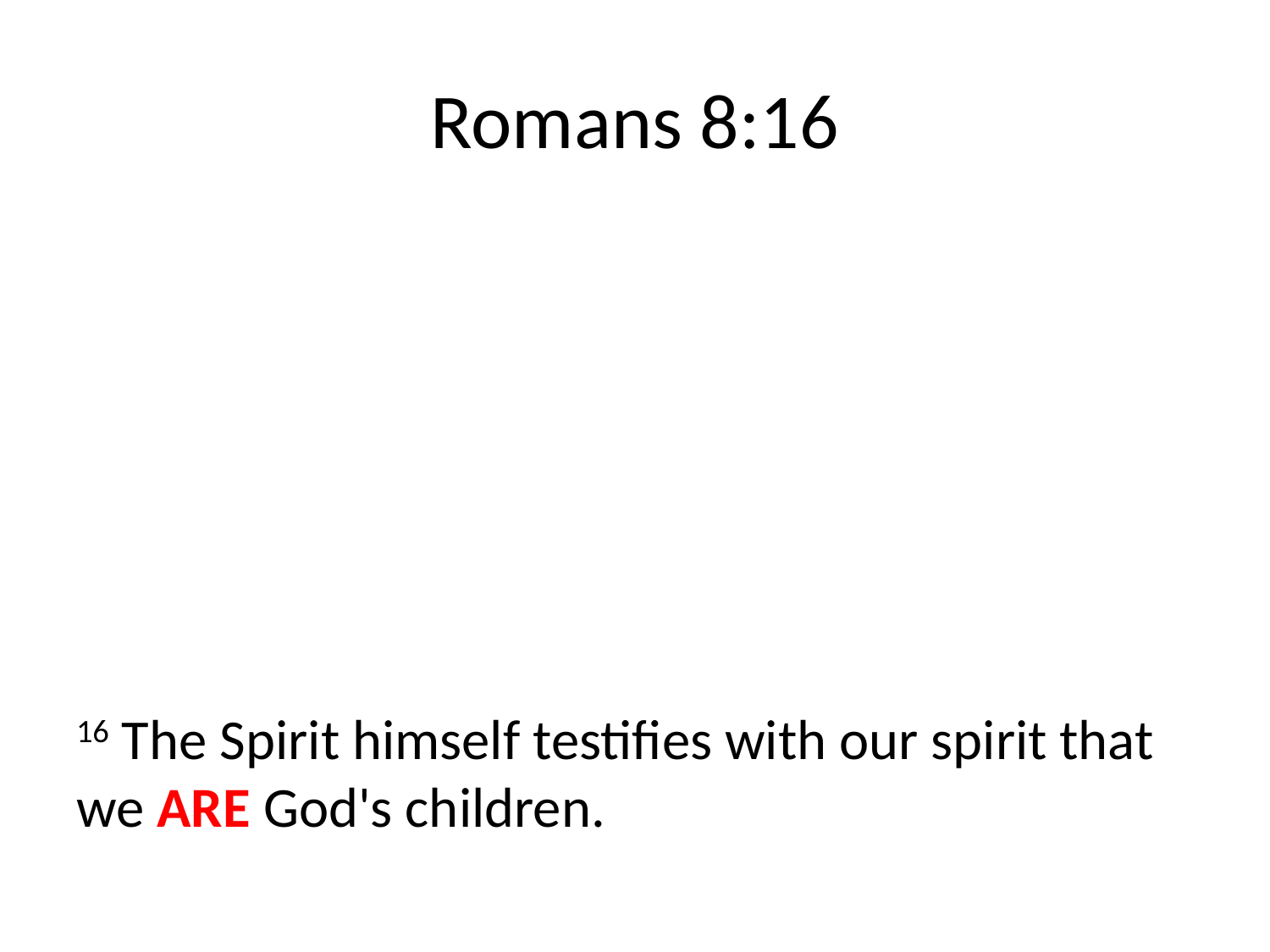

# Romans 8:16

16 The Spirit himself testifies with our spirit that we ARE God's children.